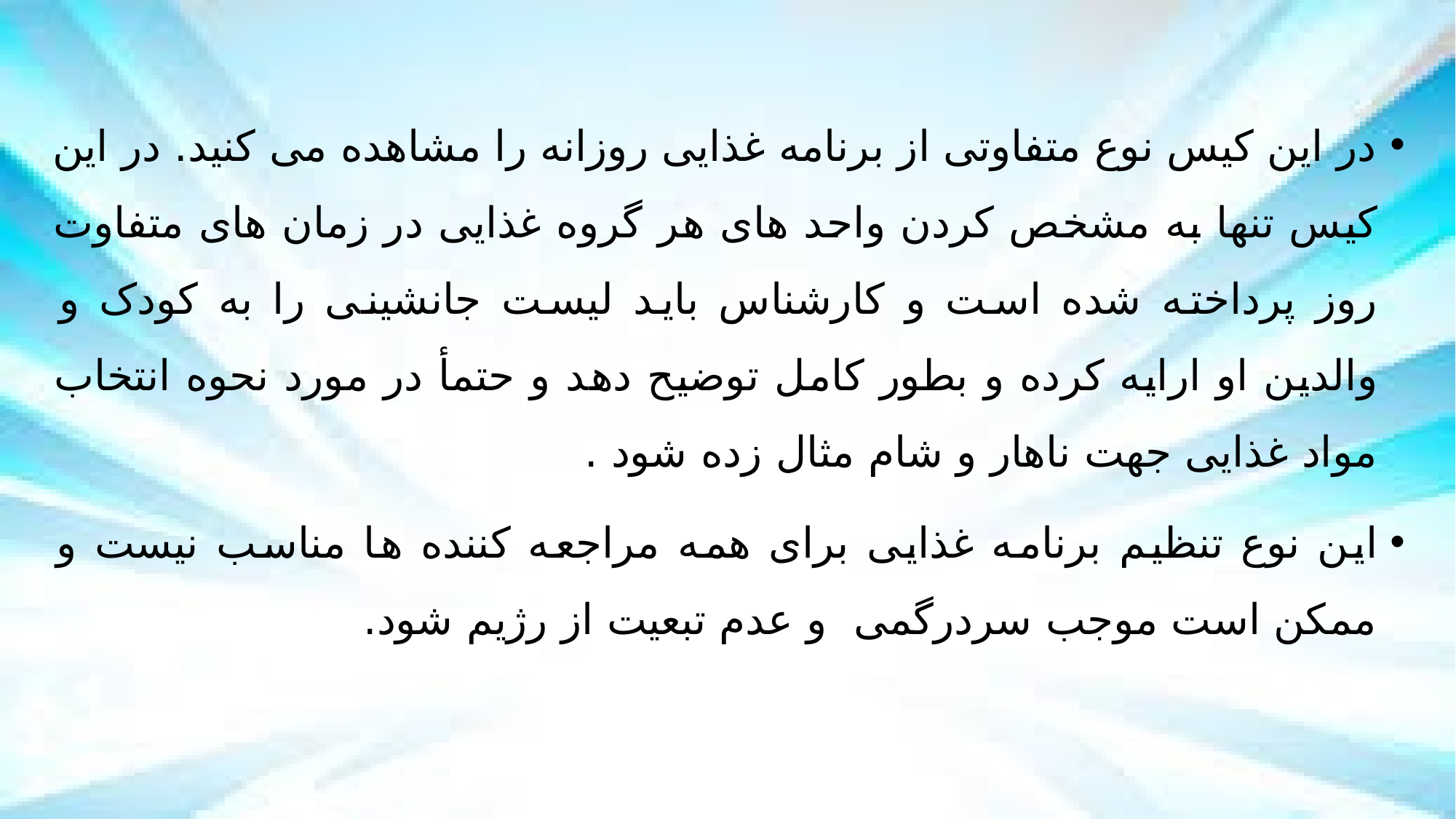

در این کیس نوع متفاوتی از برنامه غذایی روزانه را مشاهده می کنید. در این کیس تنها به مشخص کردن واحد های هر گروه غذایی در زمان های متفاوت روز پرداخته شده است و کارشناس باید لیست جانشینی را به کودک و والدین او ارایه کرده و بطور کامل توضیح دهد و حتمأ در مورد نحوه انتخاب مواد غذایی جهت ناهار و شام مثال زده شود .
این نوع تنظیم برنامه غذایی برای همه مراجعه کننده ها مناسب نیست و ممکن است موجب سردرگمی  و عدم تبعیت از رژیم شود.